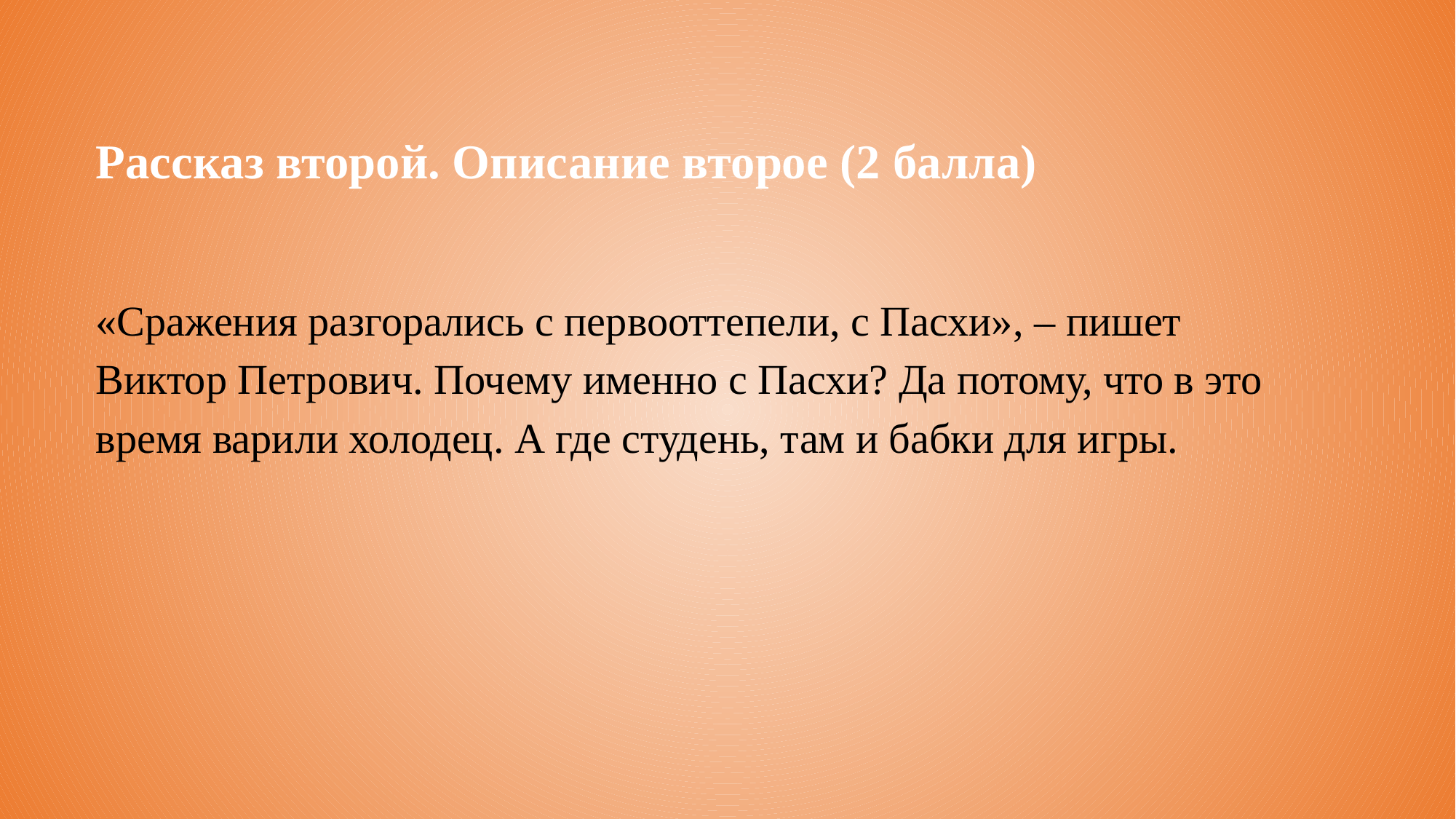

Рассказ второй. Описание второе (2 балла)

«Сражения разгорались с первооттепели, с Пасхи», – пишет Виктор Петрович. Почему именно с Пасхи? Да потому, что в это время варили холодец. А где студень, там и бабки для игры.